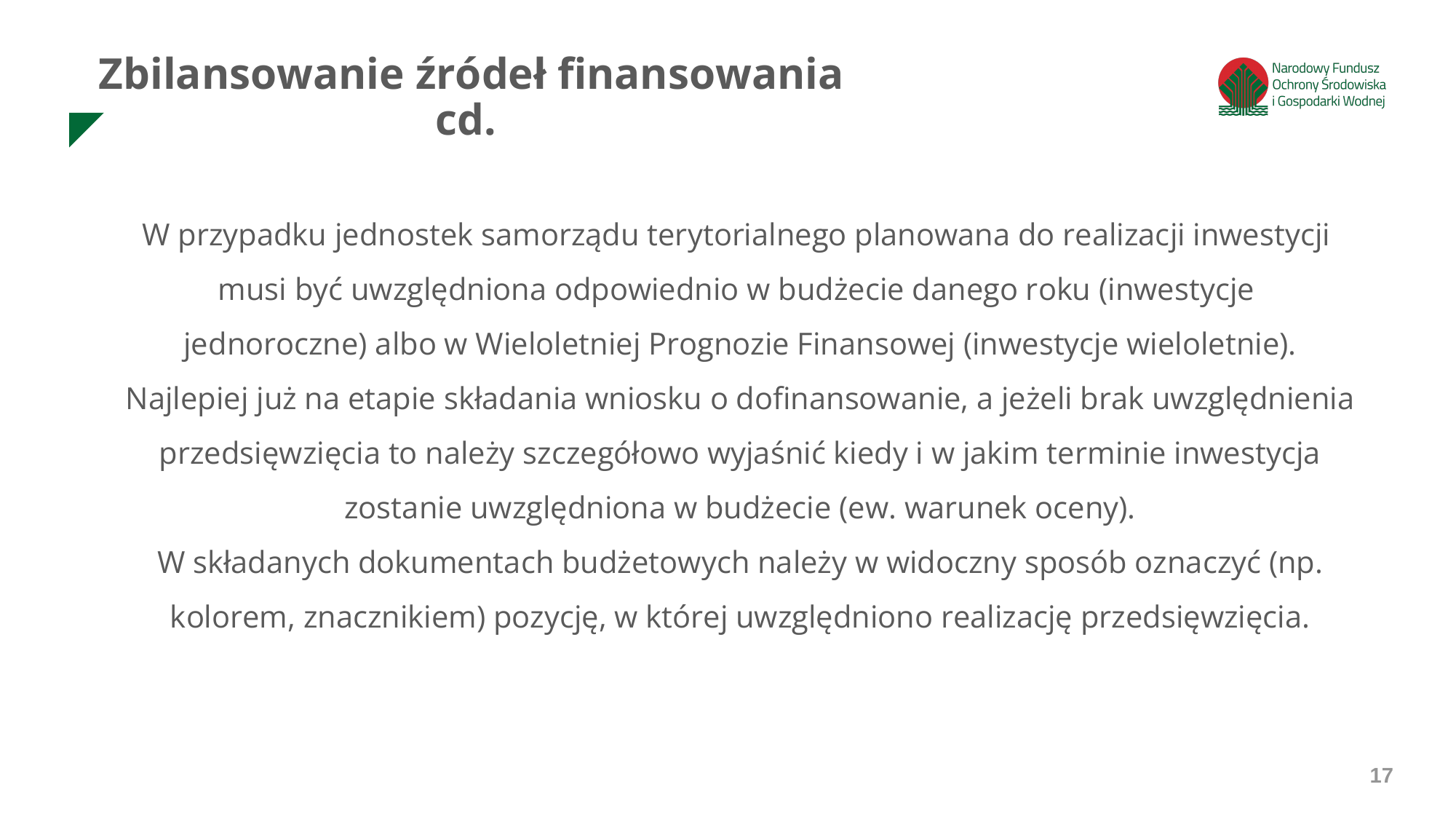

Zbilansowanie źródeł finansowania cd.

W przypadku jednostek samorządu terytorialnego planowana do realizacji inwestycji
musi być uwzględniona odpowiednio w budżecie danego roku (inwestycje
jednoroczne) albo w Wieloletniej Prognozie Finansowej (inwestycje wieloletnie).
Najlepiej już na etapie składania wniosku o dofinansowanie, a jeżeli brak uwzględnienia przedsięwzięcia to należy szczegółowo wyjaśnić kiedy i w jakim terminie inwestycja zostanie uwzględniona w budżecie (ew. warunek oceny).
W składanych dokumentach budżetowych należy w widoczny sposób oznaczyć (np. kolorem, znacznikiem) pozycję, w której uwzględniono realizację przedsięwzięcia.